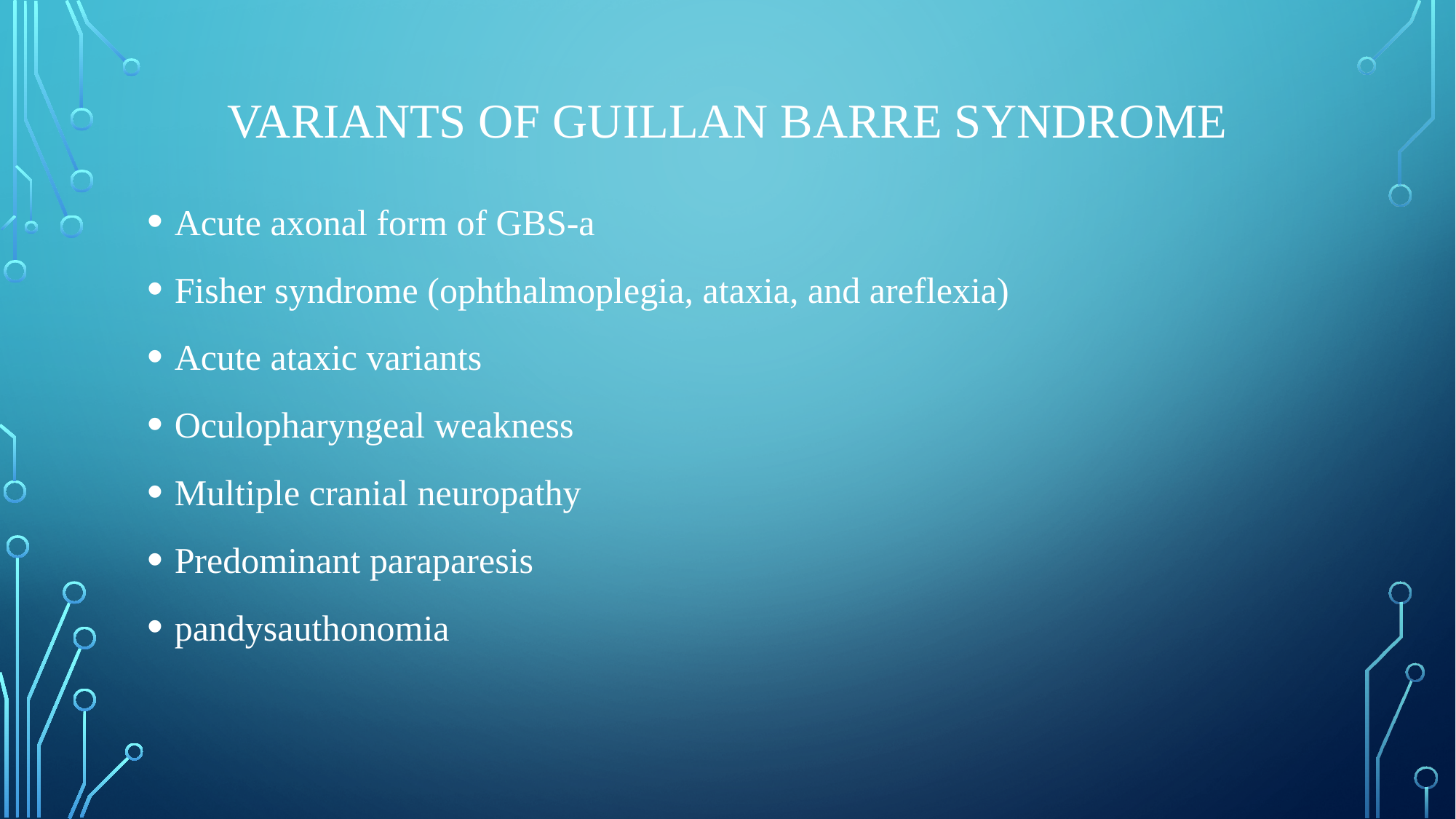

# Variants of guillan barre syndrome
Acute axonal form of GBS-a
Fisher syndrome (ophthalmoplegia, ataxia, and areflexia)
Acute ataxic variants
Oculopharyngeal weakness
Multiple cranial neuropathy
Predominant paraparesis
pandysauthonomia